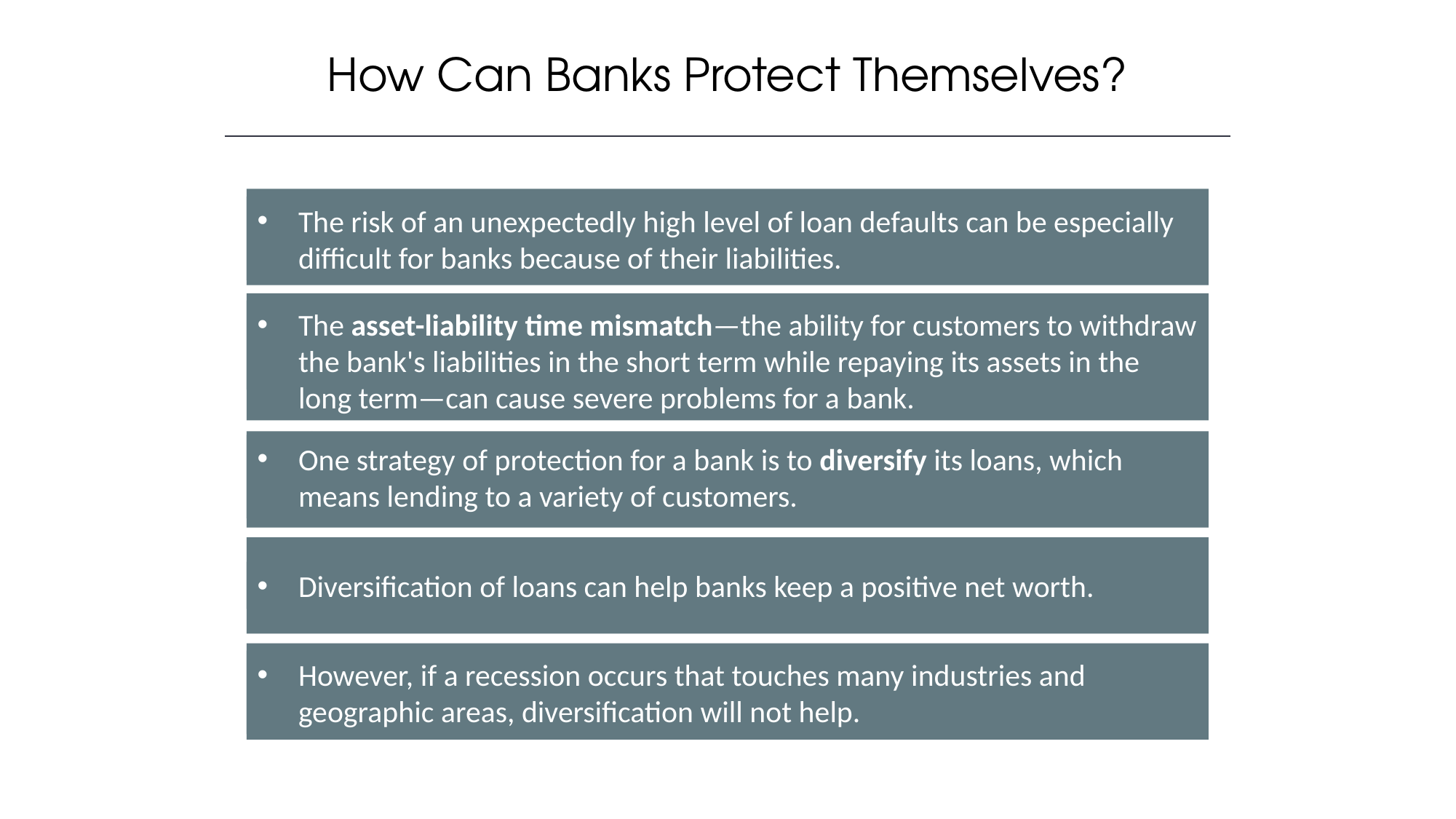

How Can Banks Protect Themselves?

The risk of an unexpectedly high level of loan defaults can be especially difficult for banks because of their liabilities.

The asset-liability time mismatch—the ability for customers to withdraw the bank's liabilities in the short term while repaying its assets in the long term—can cause severe problems for a bank.

One strategy of protection for a bank is to diversify its loans, which means lending to a variety of customers.

Diversification of loans can help banks keep a positive net worth.

However, if a recession occurs that touches many industries and geographic areas, diversification will not help.